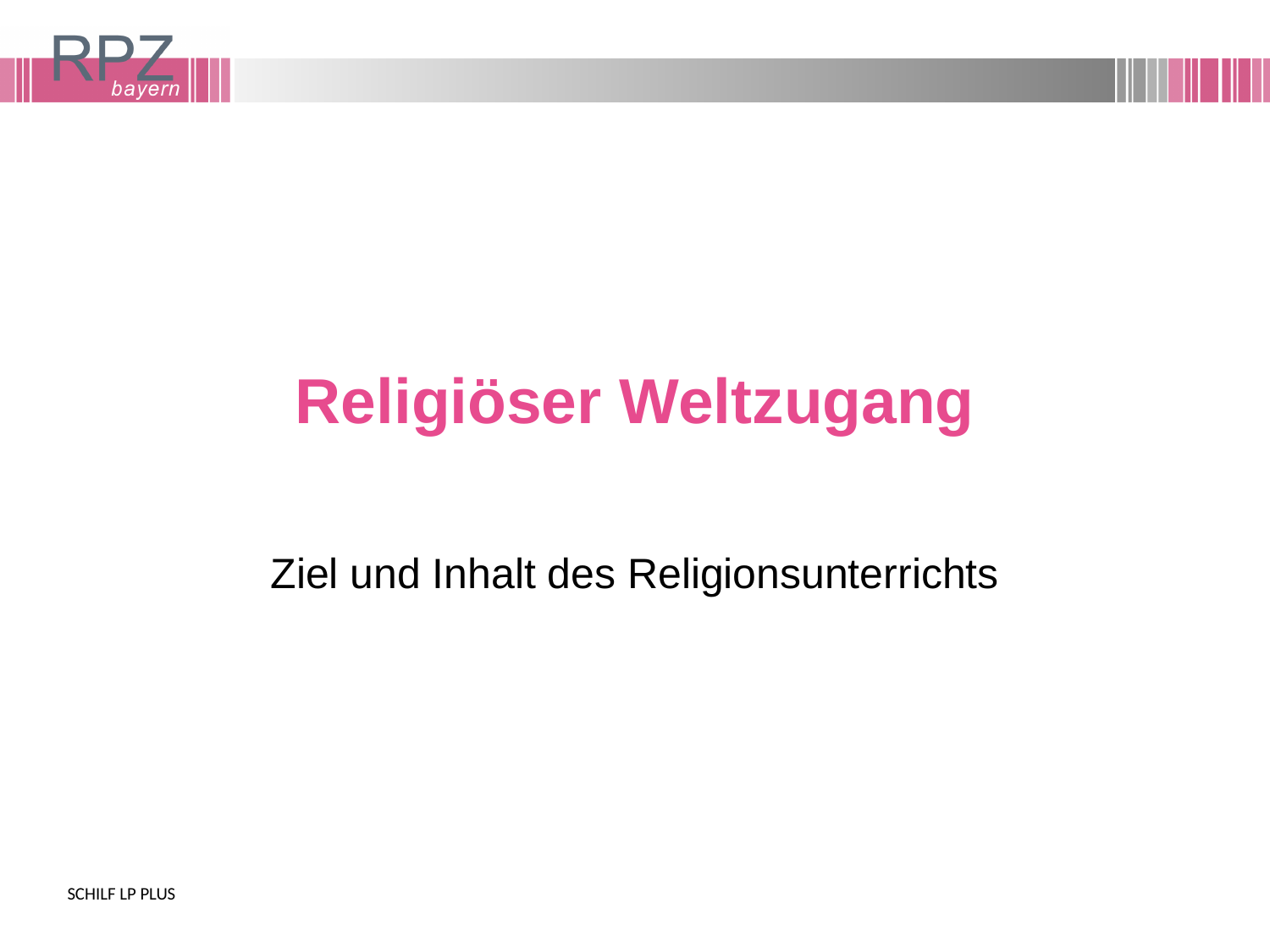

# Religiöser Weltzugang
Ziel und Inhalt des Religionsunterrichts